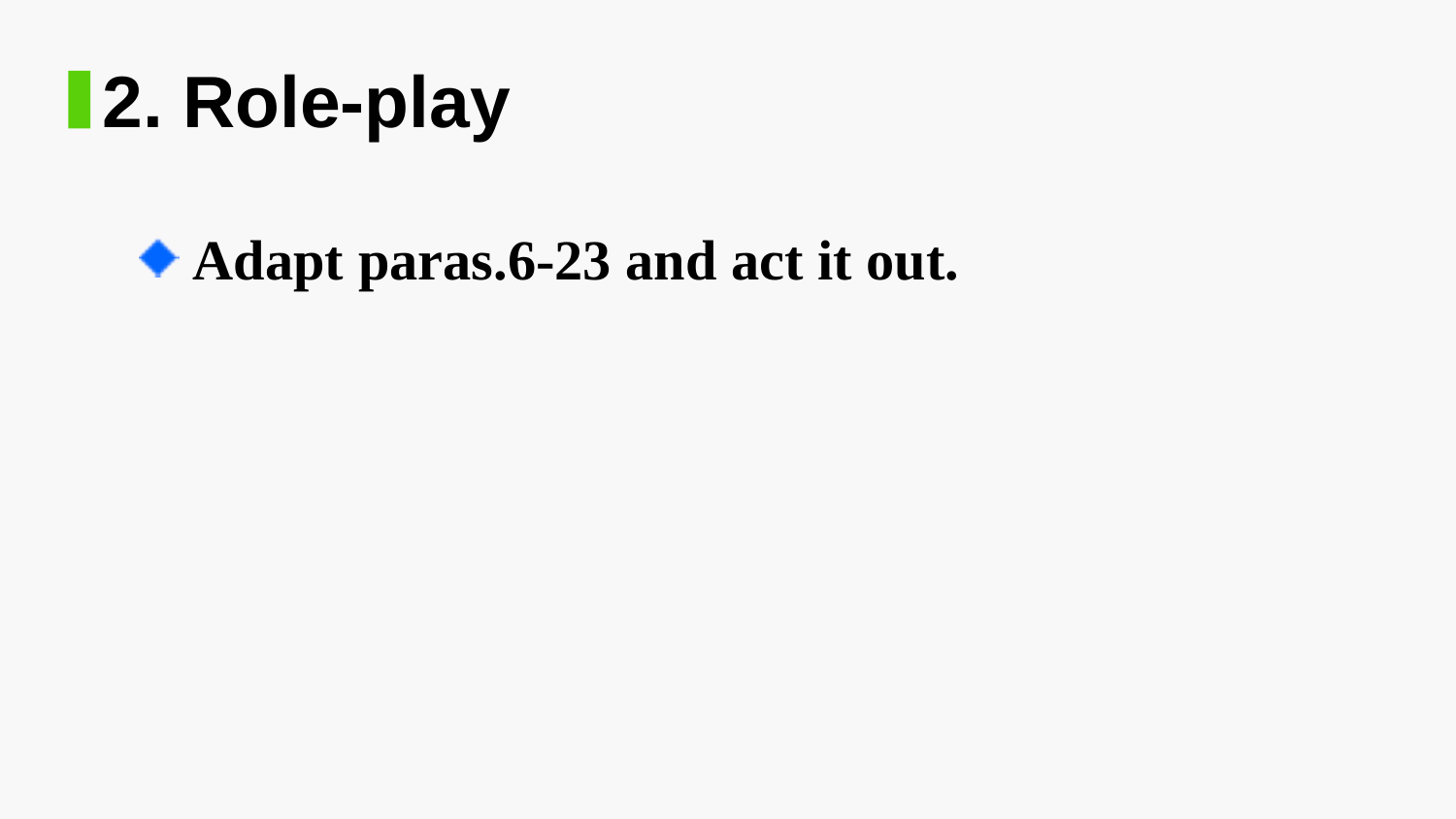

2. Role-play

 Adapt paras.6-23 and act it out.